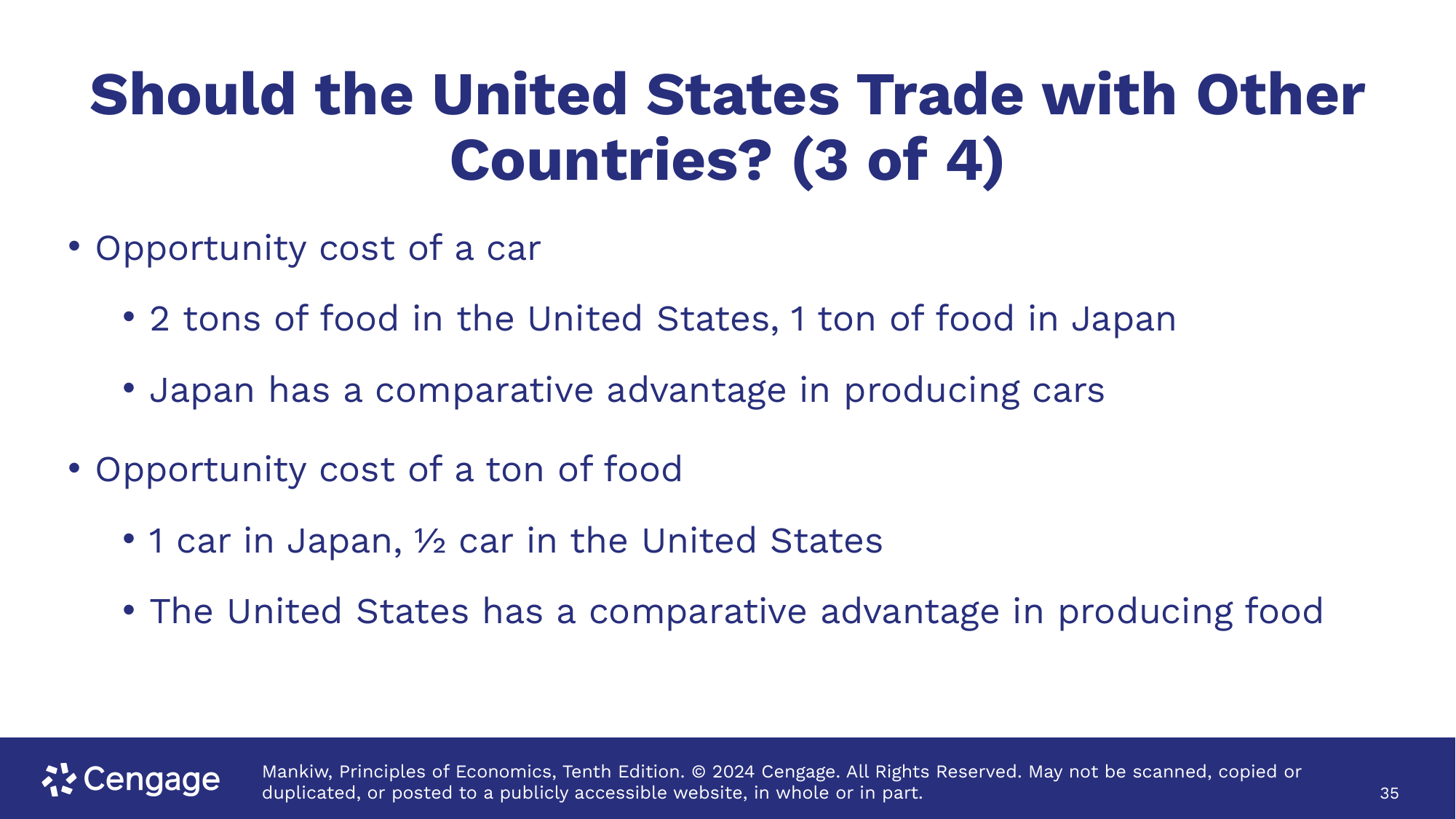

# Should the United States Trade with Other Countries? (3 of 4)
Opportunity cost of a car
2 tons of food in the United States, 1 ton of food in Japan
Japan has a comparative advantage in producing cars
Opportunity cost of a ton of food
1 car in Japan, ½ car in the United States
The United States has a comparative advantage in producing food